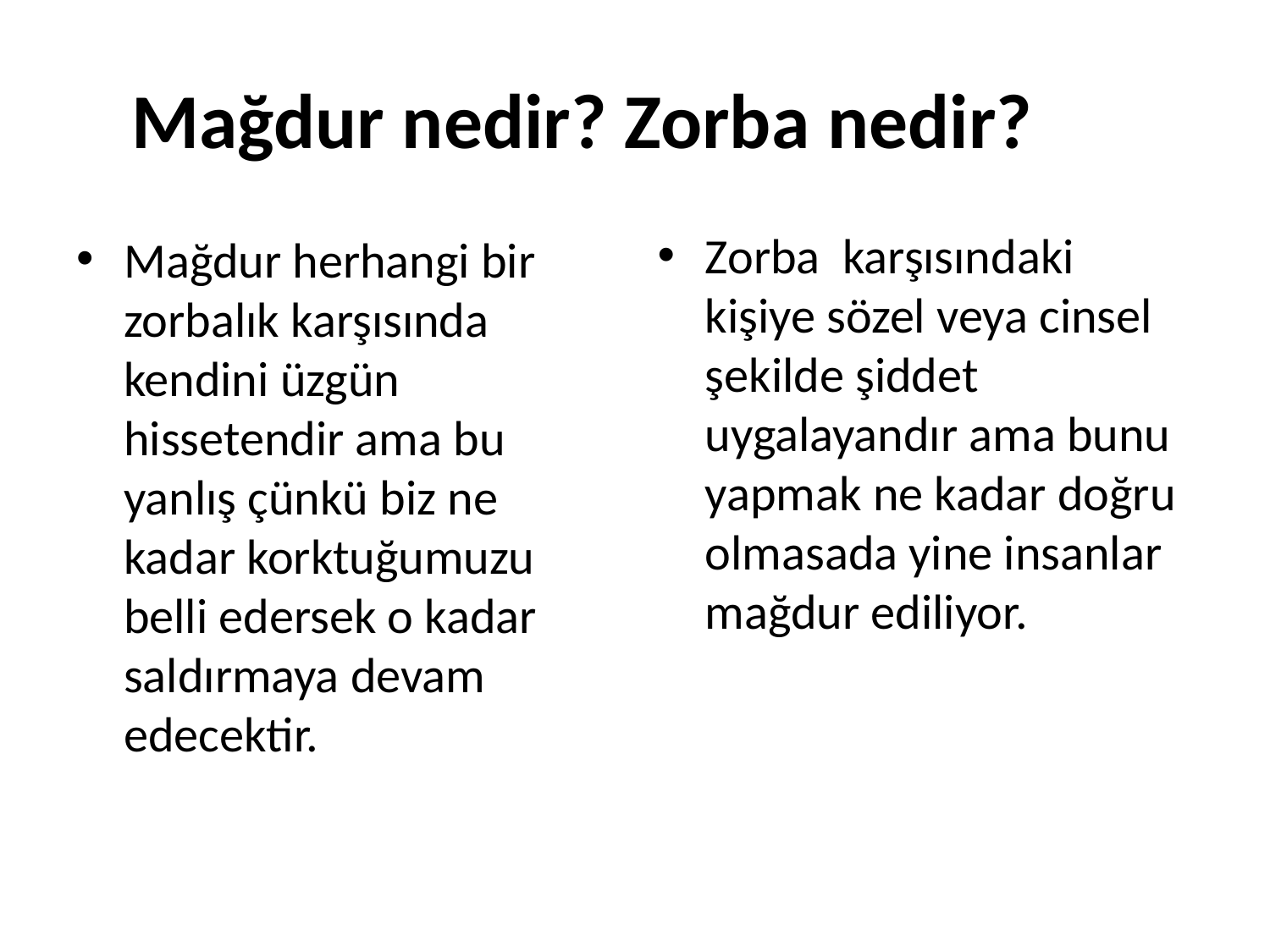

# Mağdur nedir? Zorba nedir?
Zorba  karşısındaki kişiye sözel veya cinsel şekilde şiddet uygalayandır ama bunu yapmak ne kadar doğru olmasada yine insanlar mağdur ediliyor.
Mağdur herhangi bir zorbalık karşısında kendini üzgün hissetendir ama bu yanlış çünkü biz ne kadar korktuğumuzu belli edersek o kadar saldırmaya devam edecektir.